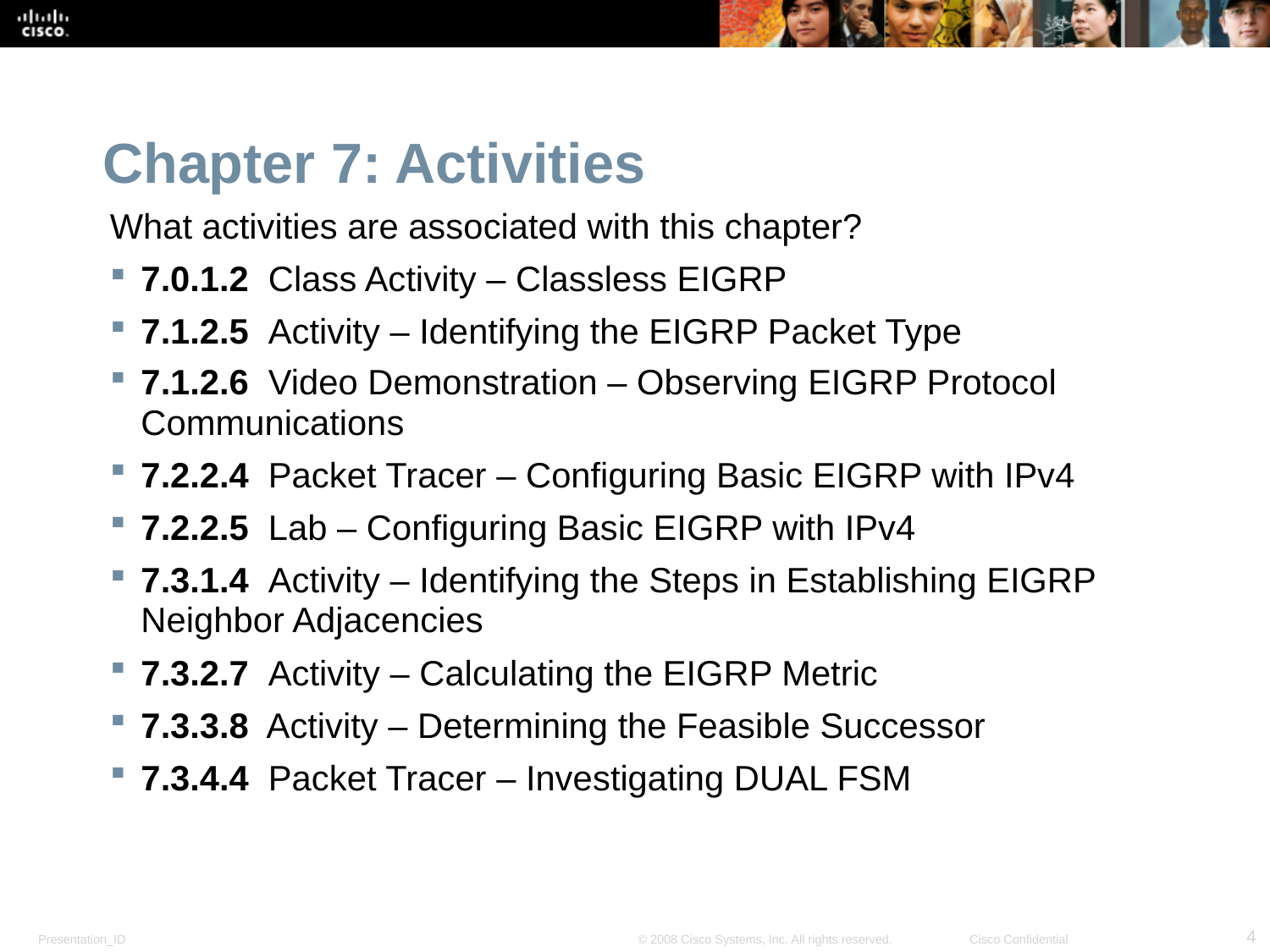

Chapter 7: Activities
What activities are associated with this chapter?
7.0.1.2  Class Activity – Classless EIGRP
7.1.2.5  Activity – Identifying the EIGRP Packet Type
7.1.2.6  Video Demonstration – Observing EIGRP Protocol Communications
7.2.2.4  Packet Tracer – Configuring Basic EIGRP with IPv4
7.2.2.5  Lab – Configuring Basic EIGRP with IPv4
7.3.1.4  Activity – Identifying the Steps in Establishing EIGRP Neighbor Adjacencies
7.3.2.7  Activity – Calculating the EIGRP Metric
7.3.3.8  Activity – Determining the Feasible Successor
7.3.4.4  Packet Tracer – Investigating DUAL FSM